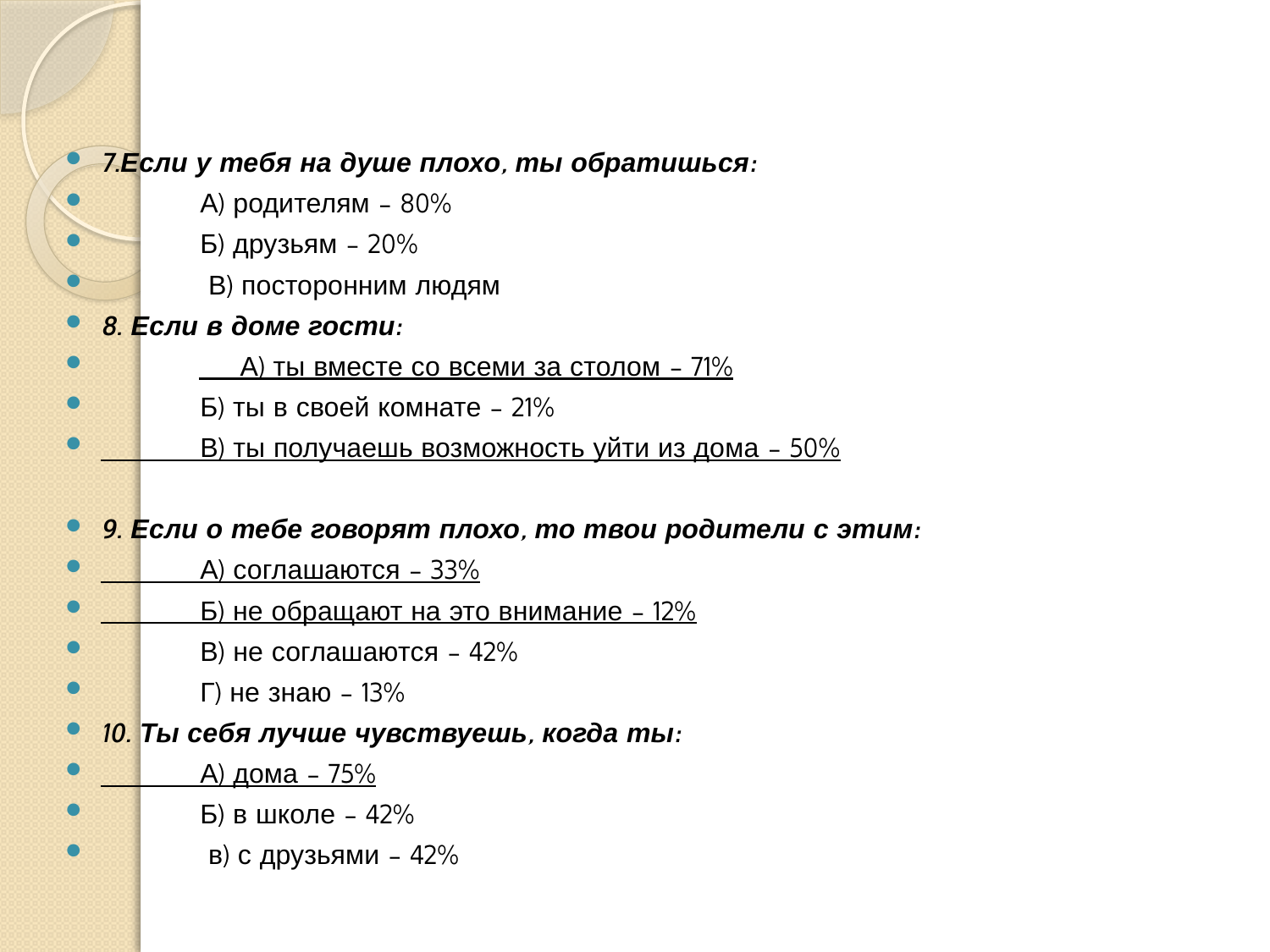

7.Если у тебя на душе плохо, ты обратишься:
            А) родителям – 80%
            Б) друзьям – 20%
             В) посторонним людям
8. Если в доме гости:
	     А) ты вместе со всеми за столом – 71%
            Б) ты в своей комнате – 21%
            В) ты получаешь возможность уйти из дома – 50%

9. Если о тебе говорят плохо, то твои родители с этим:
            А) соглашаются – 33%
            Б) не обращают на это внимание – 12%
            В) не соглашаются – 42%
            Г) не знаю – 13%
10. Ты себя лучше чувствуешь, когда ты:
            А) дома – 75%
            Б) в школе – 42%
             в) с друзьями – 42%